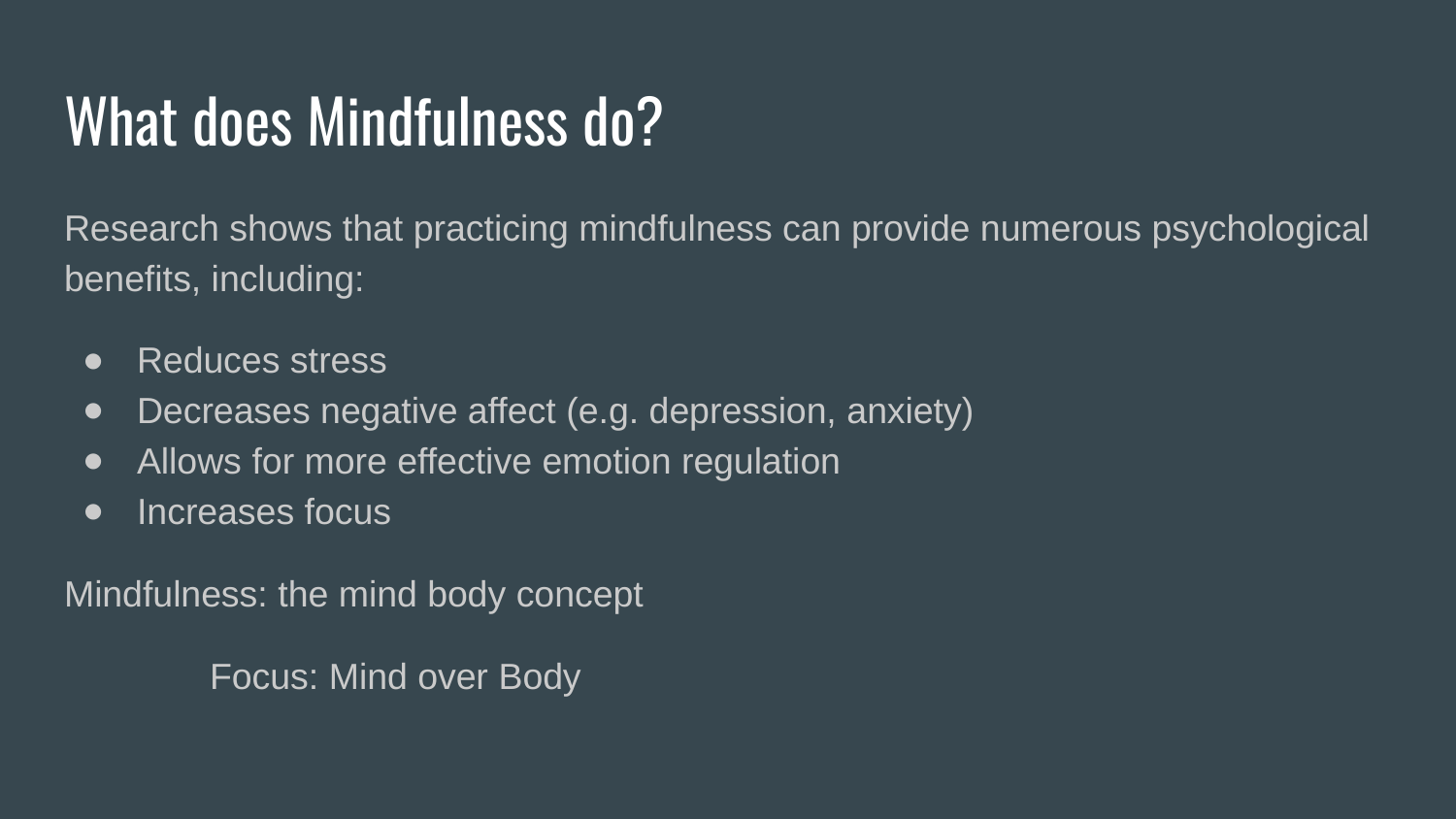

# What does Mindfulness do?
Research shows that practicing mindfulness can provide numerous psychological benefits, including:
Reduces stress
Decreases negative affect (e.g. depression, anxiety)
Allows for more effective emotion regulation
Increases focus
Mindfulness: the mind body concept
	Focus: Mind over Body